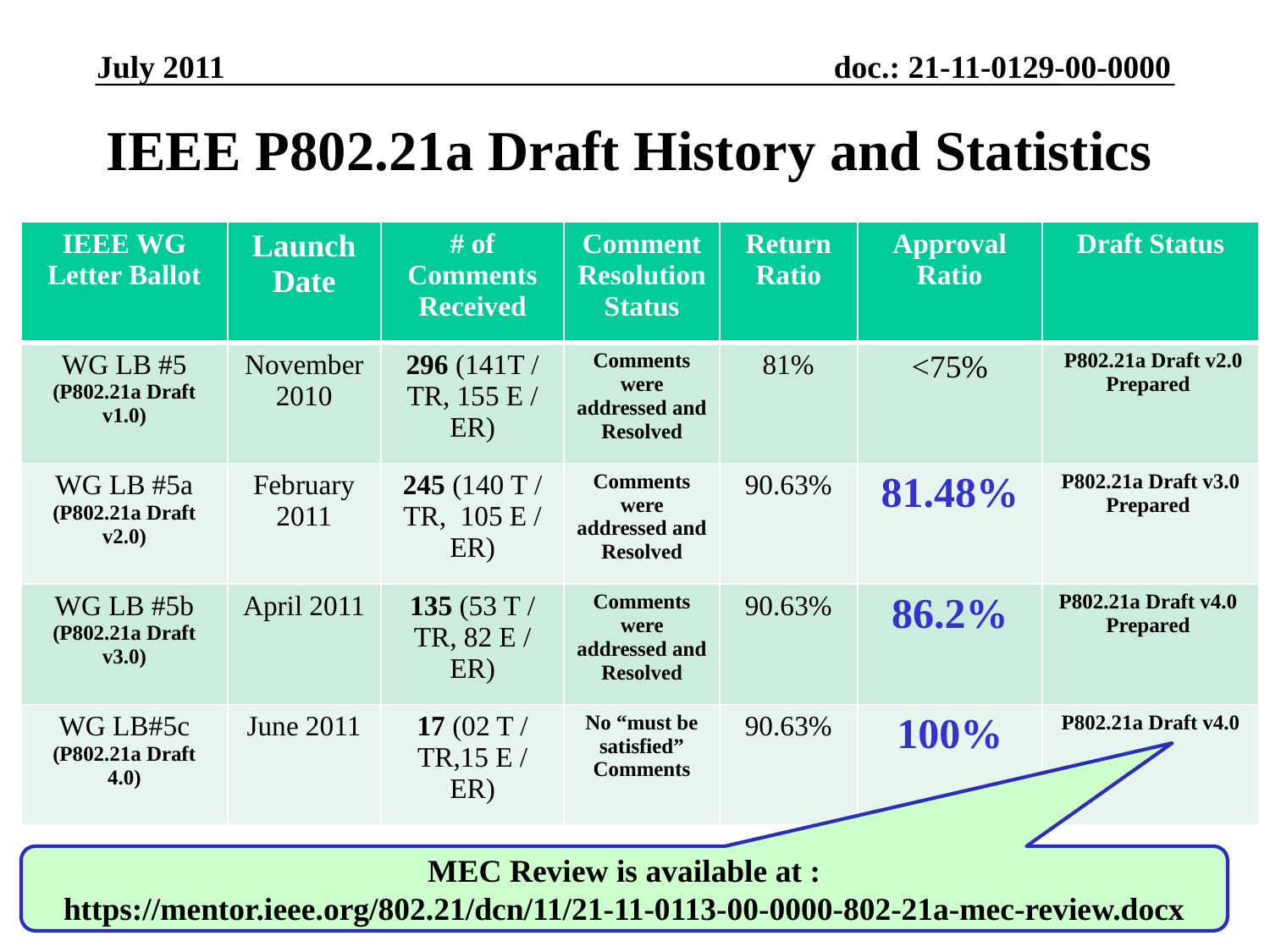

July 2011
# IEEE P802.21a Draft History and Statistics
| IEEE WG Letter Ballot | Launch Date | # of Comments Received | Comment Resolution Status | Return Ratio | Approval Ratio | Draft Status |
| --- | --- | --- | --- | --- | --- | --- |
| WG LB #5 (P802.21a Draft v1.0) | November 2010 | 296 (141T / TR, 155 E / ER) | Comments were addressed and Resolved | 81% | <75% | P802.21a Draft v2.0 Prepared |
| WG LB #5a (P802.21a Draft v2.0) | February 2011 | 245 (140 T / TR, 105 E / ER) | Comments were addressed and Resolved | 90.63% | 81.48% | P802.21a Draft v3.0 Prepared |
| WG LB #5b (P802.21a Draft v3.0) | April 2011 | 135 (53 T / TR, 82 E / ER) | Comments were addressed and Resolved | 90.63% | 86.2% | P802.21a Draft v4.0 Prepared |
| WG LB#5c (P802.21a Draft 4.0) | June 2011 | 17 (02 T / TR,15 E / ER) | No “must be satisfied” Comments | 90.63% | 100% | P802.21a Draft v4.0 |
MEC Review is available at :
https://mentor.ieee.org/802.21/dcn/11/21-11-0113-00-0000-802-21a-mec-review.docx
Slide 4
Subir Das, Chair, IEEE 802.21